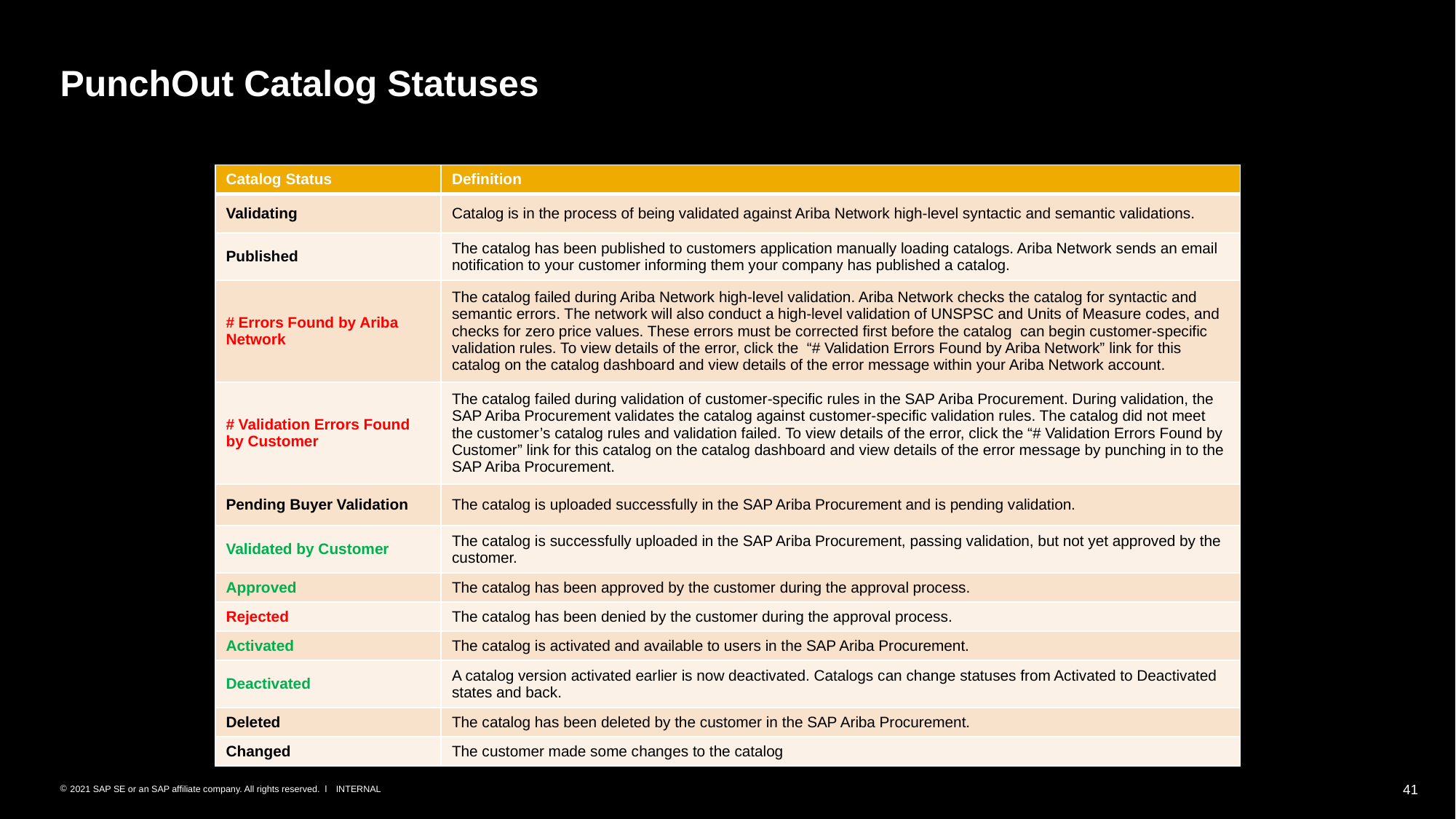

# PunchOut Catalog Statuses
| Catalog Status | Definition |
| --- | --- |
| Validating | Catalog is in the process of being validated against Ariba Network high-level syntactic and semantic validations. |
| Published | The catalog has been published to customers application manually loading catalogs. Ariba Network sends an email notification to your customer informing them your company has published a catalog. |
| # Errors Found by Ariba Network | The catalog failed during Ariba Network high-level validation. Ariba Network checks the catalog for syntactic and semantic errors. The network will also conduct a high-level validation of UNSPSC and Units of Measure codes, and checks for zero price values. These errors must be corrected first before the catalog can begin customer-specific validation rules. To view details of the error, click the “# Validation Errors Found by Ariba Network” link for this catalog on the catalog dashboard and view details of the error message within your Ariba Network account. |
| # Validation Errors Found by Customer | The catalog failed during validation of customer-specific rules in the SAP Ariba Procurement. During validation, the SAP Ariba Procurement validates the catalog against customer-specific validation rules. The catalog did not meet the customer’s catalog rules and validation failed. To view details of the error, click the “# Validation Errors Found by Customer” link for this catalog on the catalog dashboard and view details of the error message by punching in to the SAP Ariba Procurement. |
| Pending Buyer Validation | The catalog is uploaded successfully in the SAP Ariba Procurement and is pending validation. |
| Validated by Customer | The catalog is successfully uploaded in the SAP Ariba Procurement, passing validation, but not yet approved by the customer. |
| Approved | The catalog has been approved by the customer during the approval process. |
| Rejected | The catalog has been denied by the customer during the approval process. |
| Activated | The catalog is activated and available to users in the SAP Ariba Procurement. |
| Deactivated | A catalog version activated earlier is now deactivated. Catalogs can change statuses from Activated to Deactivated states and back. |
| Deleted | The catalog has been deleted by the customer in the SAP Ariba Procurement. |
| Changed | The customer made some changes to the catalog |